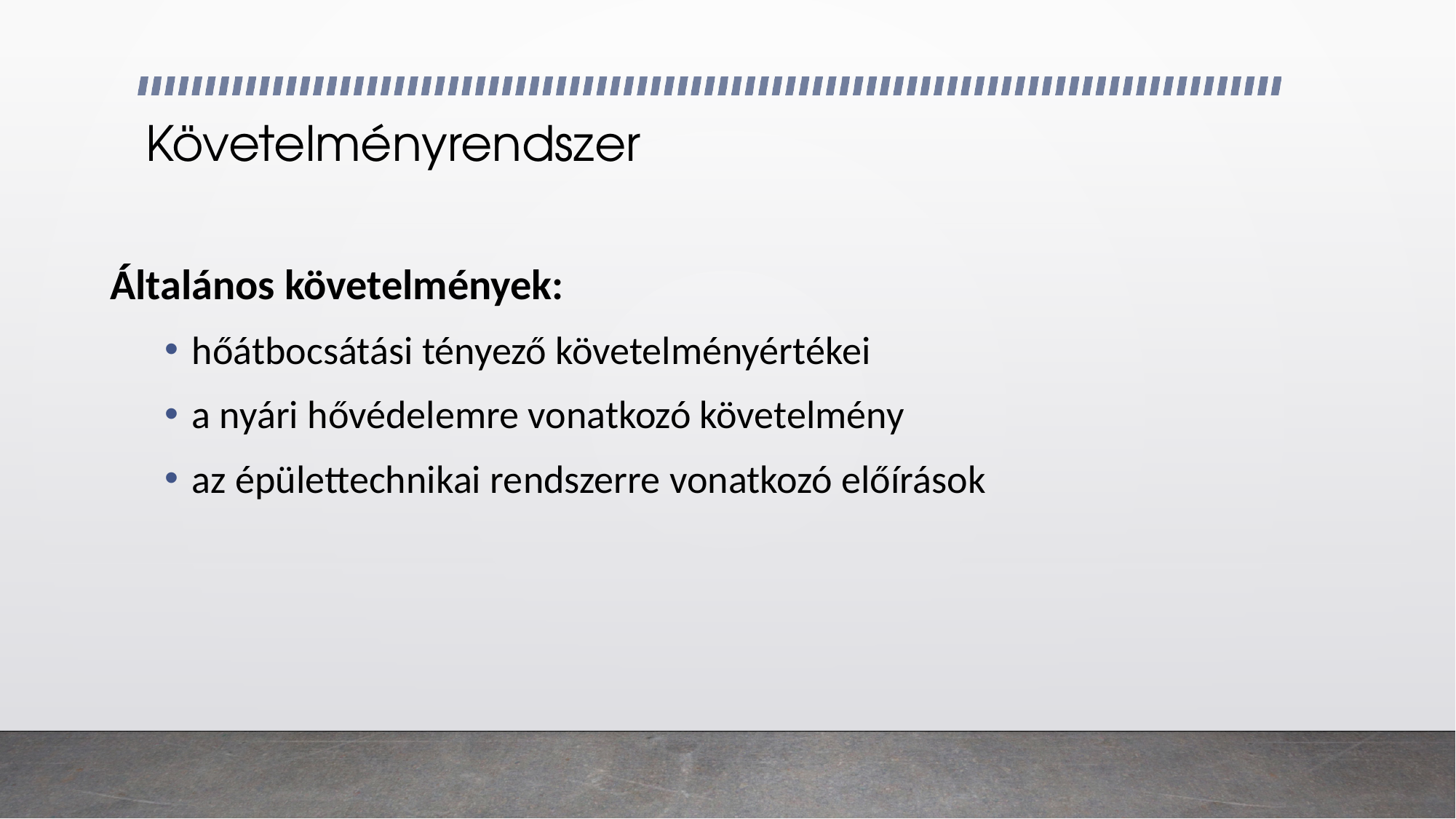

# Követelményrendszer
Általános követelmények:
hőátbocsátási tényező követelményértékei
a nyári hővédelemre vonatkozó követelmény
az épülettechnikai rendszerre vonatkozó előírások